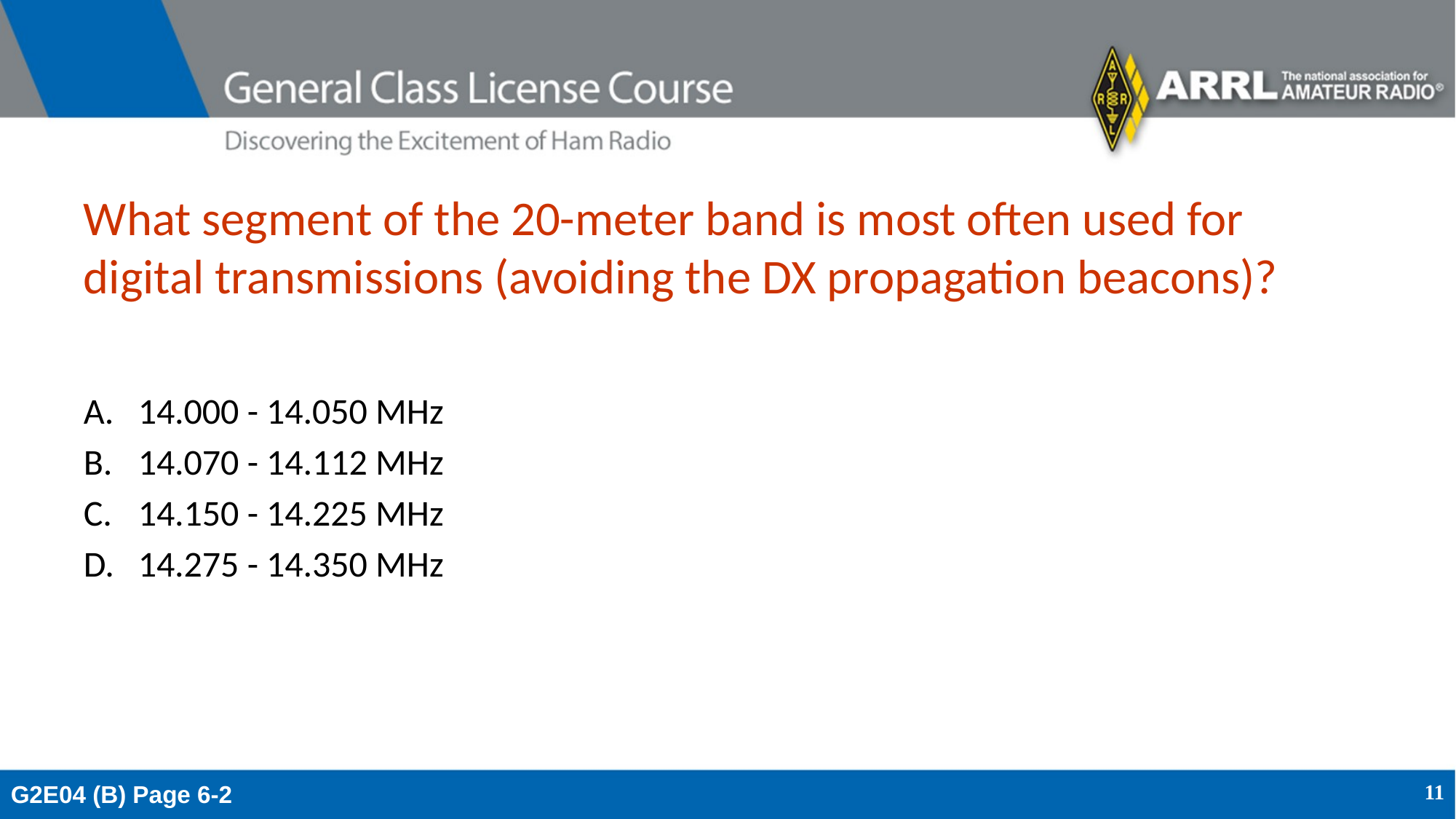

# What segment of the 20-meter band is most often used for digital transmissions (avoiding the DX propagation beacons)?
14.000 - 14.050 MHz
14.070 - 14.112 MHz
14.150 - 14.225 MHz
14.275 - 14.350 MHz
G2E04 (B) Page 6-2
11